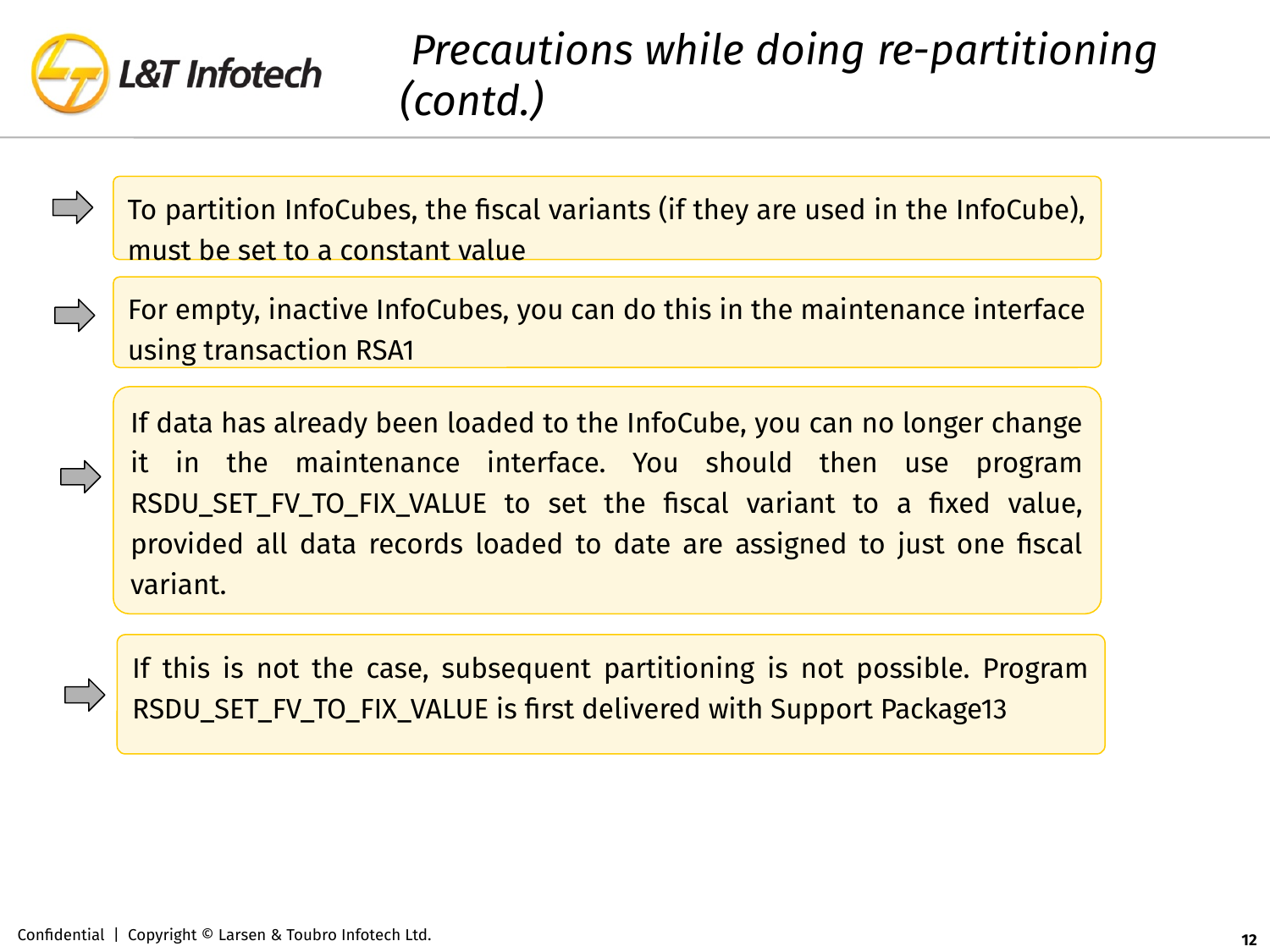

# Precautions while doing re-partitioning (contd.)
To partition InfoCubes, the fiscal variants (if they are used in the InfoCube), must be set to a constant value

For empty, inactive InfoCubes, you can do this in the maintenance interface using transaction RSA1

If data has already been loaded to the InfoCube, you can no longer change it in the maintenance interface. You should then use program RSDU_SET_FV_TO_FIX_VALUE to set the fiscal variant to a fixed value, provided all data records loaded to date are assigned to just one fiscal variant.

If this is not the case, subsequent partitioning is not possible. Program RSDU_SET_FV_TO_FIX_VALUE is first delivered with Support Package13

Confidential  |  Copyright © Larsen & Toubro Infotech Ltd.
12